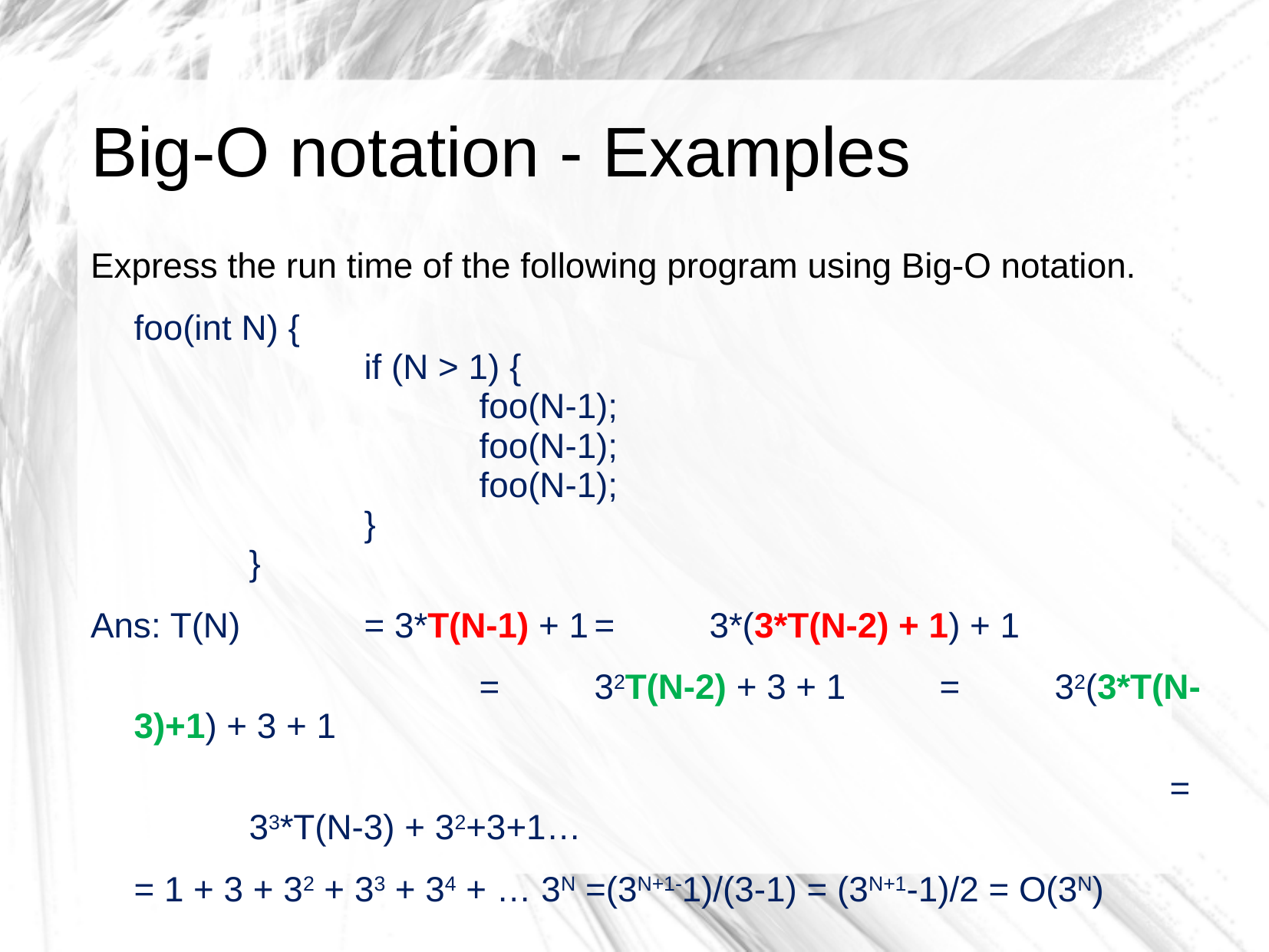

# Big-O notation - Examples
Express the run time of the following program using Big-O notation.
	foo(int N) {
 		if (N > 1) {
			foo(N-1);
			foo(N-1);
			foo(N-1);
		}
	}
Ans: T(N) 	= 3*T(N-1) + 1	=	3*(3*T(N-2) + 1) + 1
				=	32T(N-2) + 3 + 1	=	32(3*T(N-3)+1) + 3 + 1
										=	33*T(N-3) + 32+3+1…
	= 1 + 3 + 32 + 33 + 34 + … 3N =(3N+1-1)/(3-1) = (3N+1-1)/2 = O(3N)